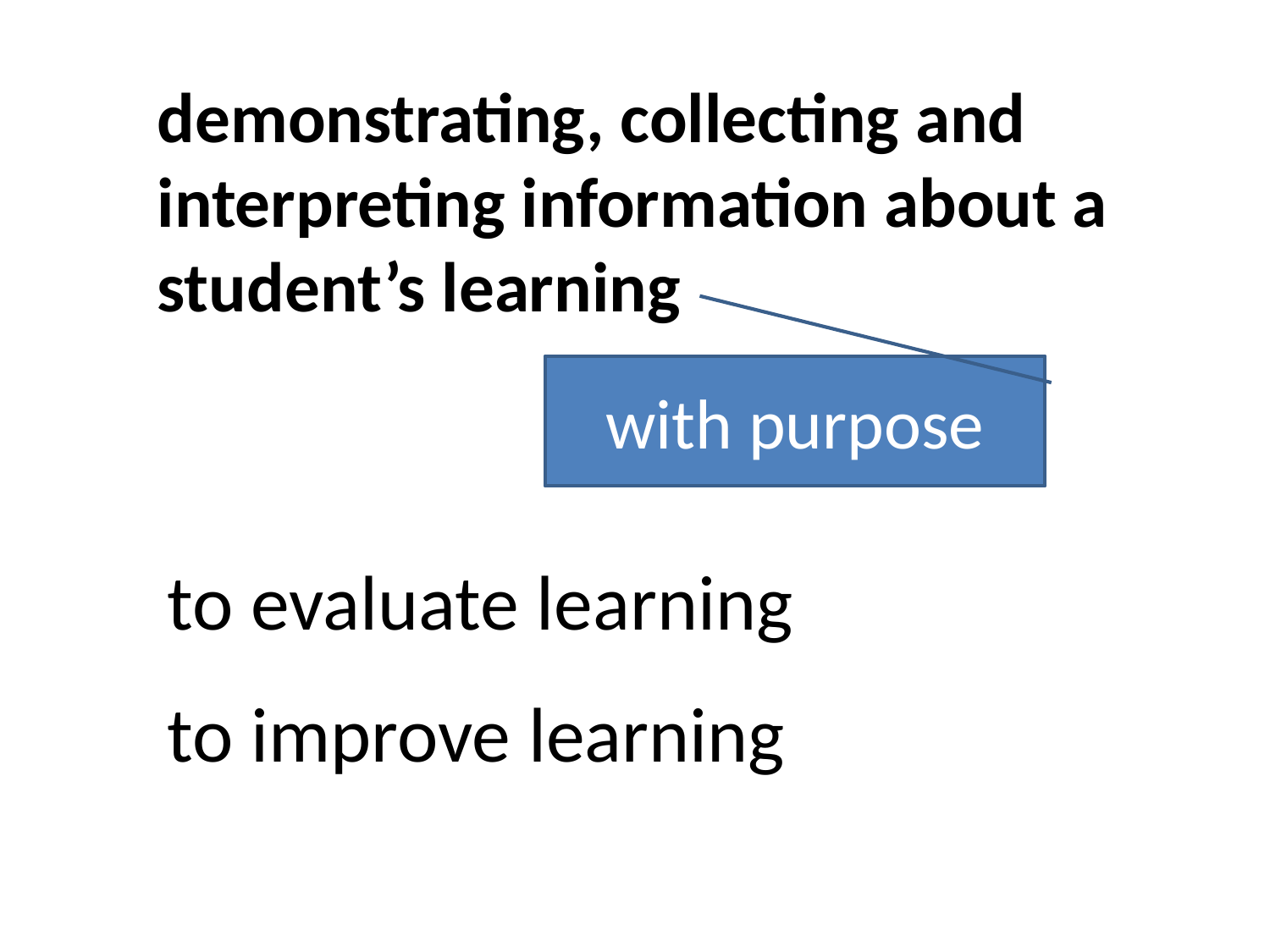

demonstrating, collecting and interpreting information about a student’s learning
with purpose
to evaluate learning
to improve learning